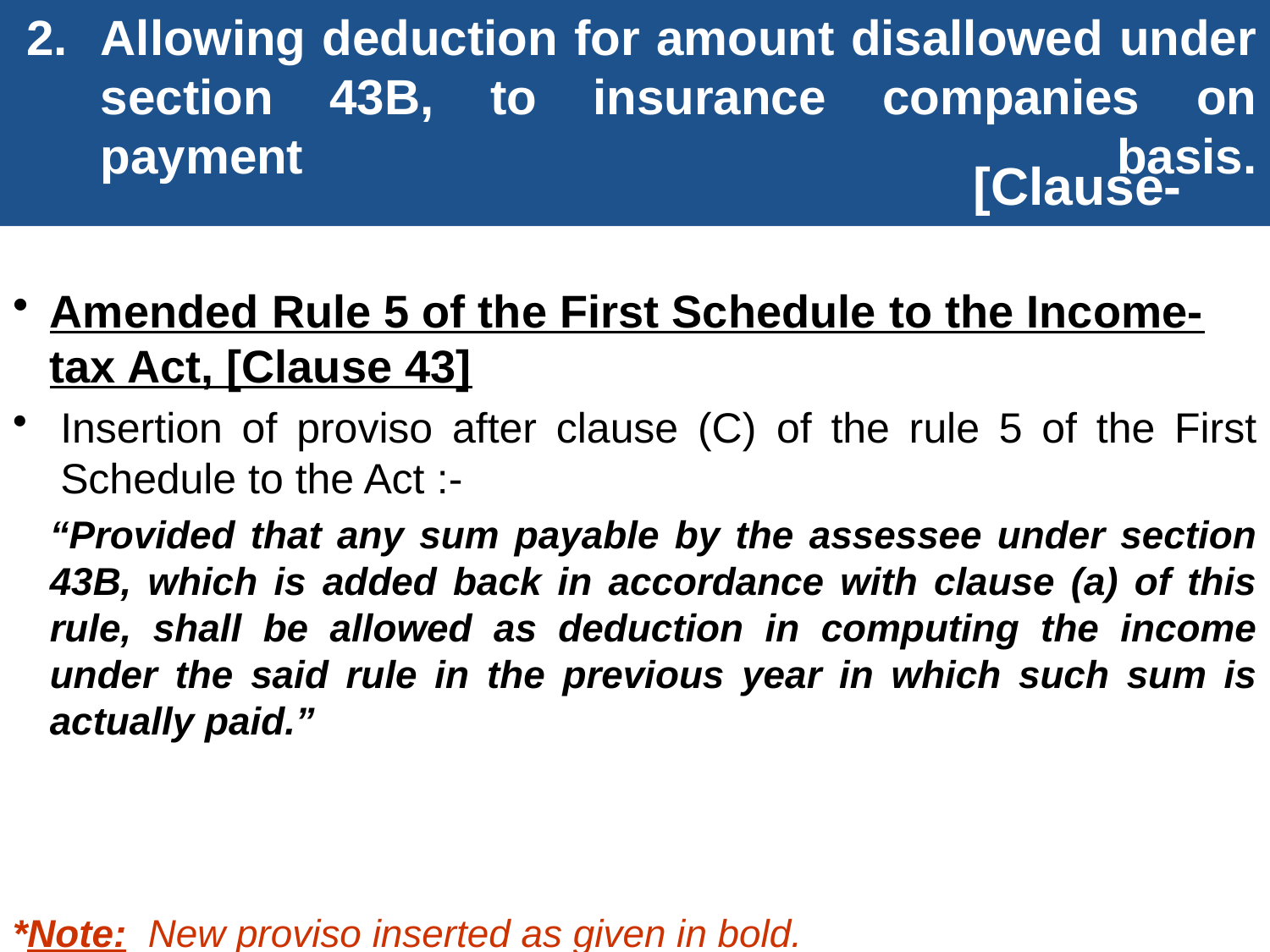

# Allowing deduction for amount disallowed under section 43B, to insurance companies on payment basis.
[Clause-104]
Amended Rule 5 of the First Schedule to the Income-tax Act, [Clause 43]
Insertion of proviso after clause (C) of the rule 5 of the First Schedule to the Act :-
“Provided that any sum payable by the assessee under section 43B, which is added back in accordance with clause (a) of this rule, shall be allowed as deduction in computing the income under the said rule in the previous year in which such sum is actually paid.”
102
*Note:  New proviso inserted as given in bold.